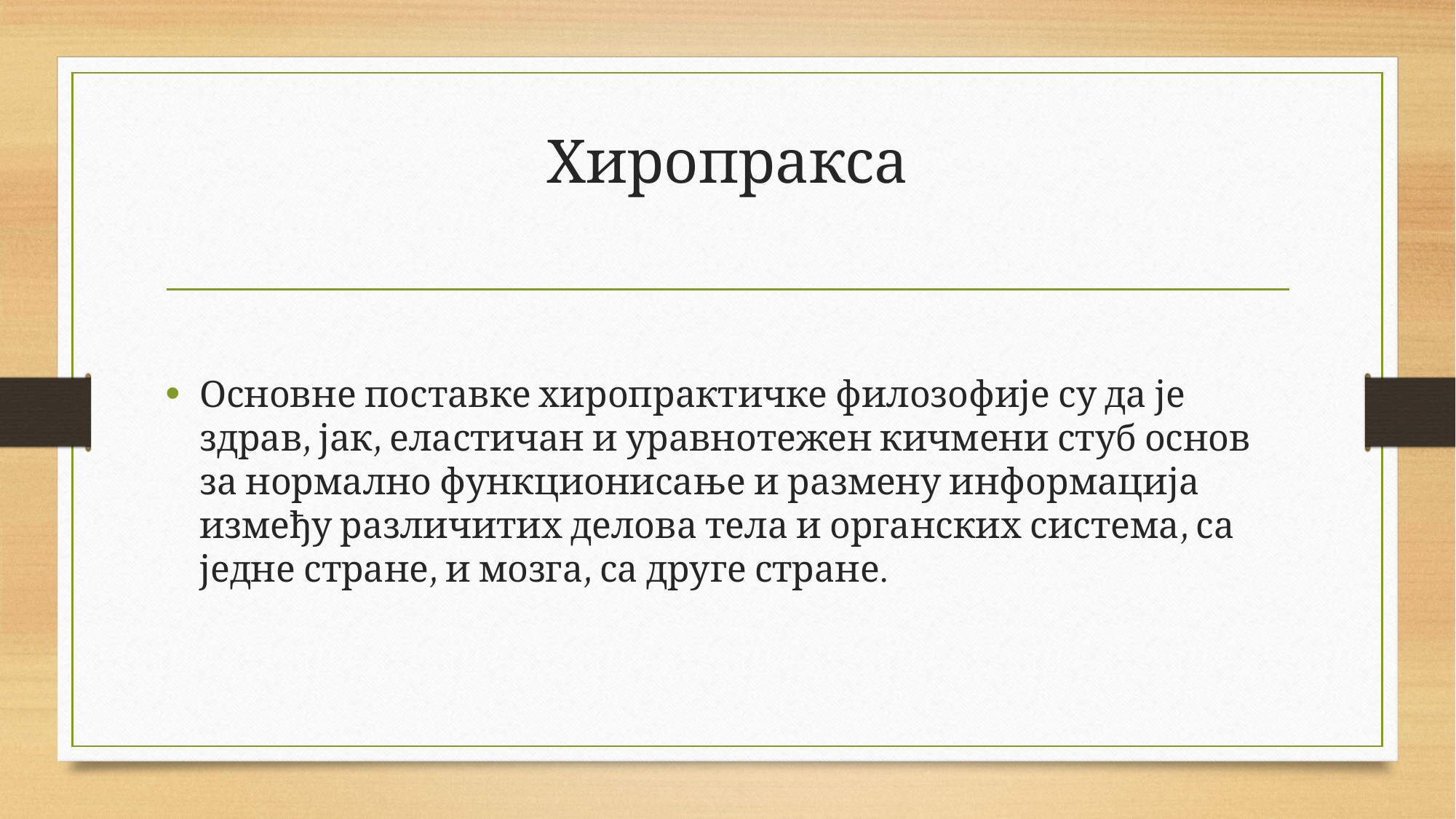

# Хиропракса

Основне поставке хиропрактичке филозофије су да је здрав, јак, еластичан и уравнотежен кичмени стуб основ за нормално функционисање и размену информација између различитих делова тела и органских система, са једне стране, и мозга, са друге стране.